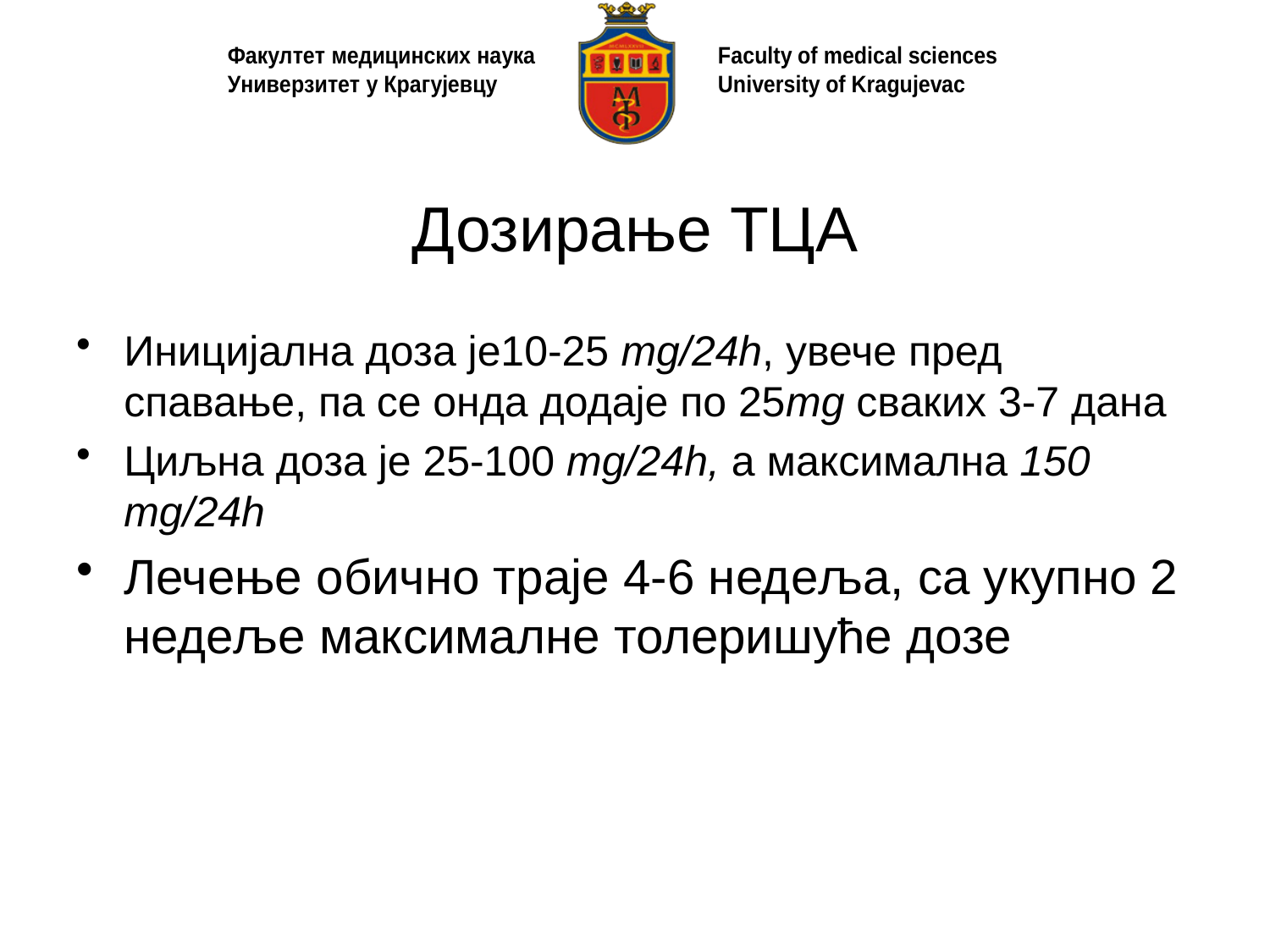

# Дозирање ТЦА
Иницијална доза је10-25 mg/24h, увече пред спавање, па се онда додаје по 25mg сваких 3-7 дана
Циљна доза је 25-100 mg/24h, а максимална 150 mg/24h
Лечење обично траје 4-6 недеља, са укупно 2 недеље максималне толеришуће дозе